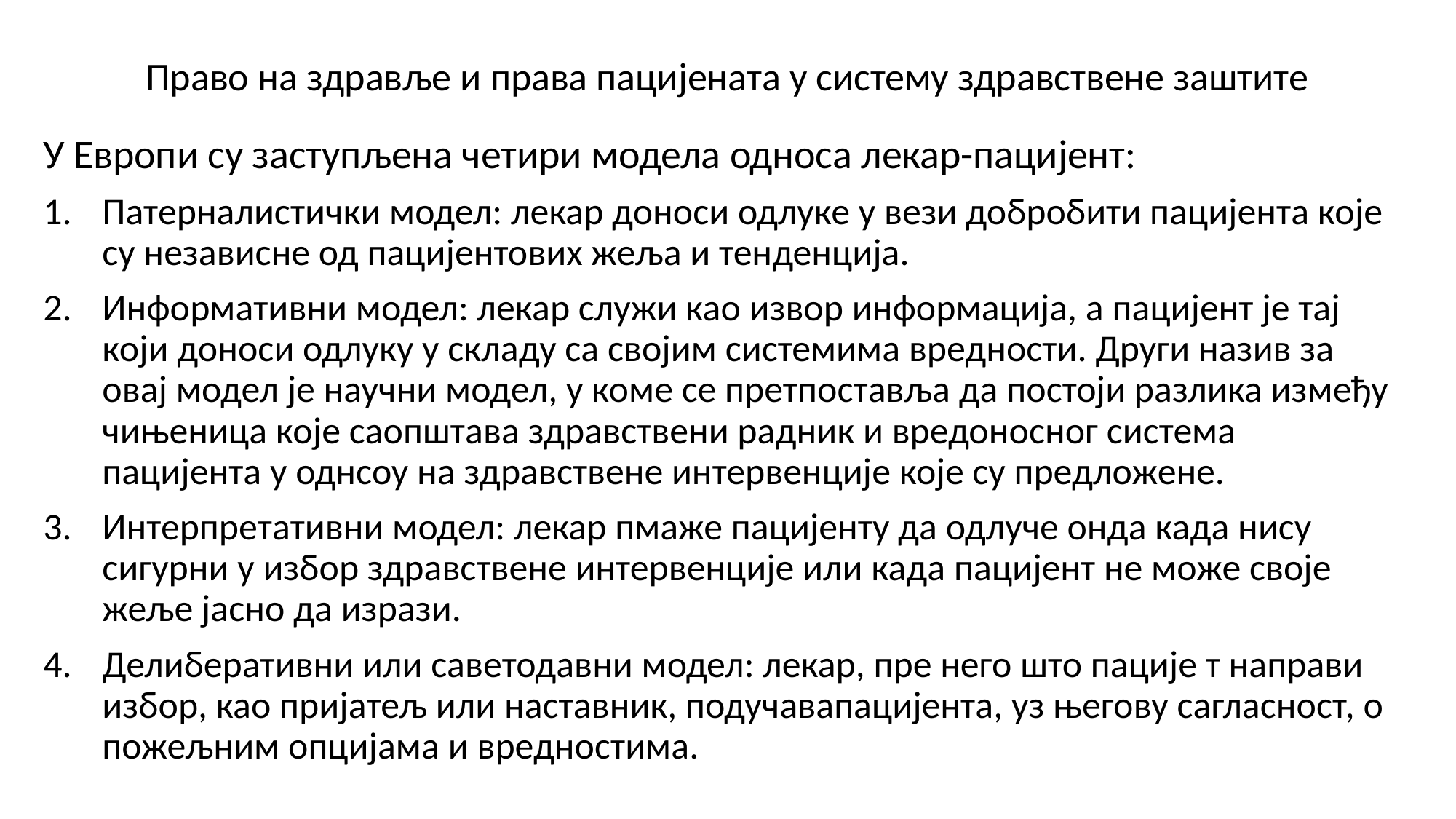

# Право на здравље и права пацијената у систему здравствене заштите
У Европи су заступљена четири модела односа лекар-пацијент:
Патерналистички модел: лекар доноси одлуке у вези добробити пацијента које су независне од пацијентових жеља и тенденција.
Информативни модел: лекар служи као извор информација, а пацијент је тај који доноси одлуку у складу са својим системима вредности. Други назив за овај модел је научни модел, у коме се претпоставља да постоји разлика између чињеница које саопштава здравствени радник и вредоносног система пацијента у однсоу на здравствене интервенције које су предложене.
Интерпретативни модел: лекар пмаже пацијенту да одлуче онда када нису сигурни у избор здравствене интервенције или када пацијент не може своје жеље јасно да изрази.
Делиберативни или саветодавни модел: лекар, пре него што пације т направи избор, као пријатељ или наставник, подучавапацијента, уз његову сагласност, о пожељним опцијама и вредностима.